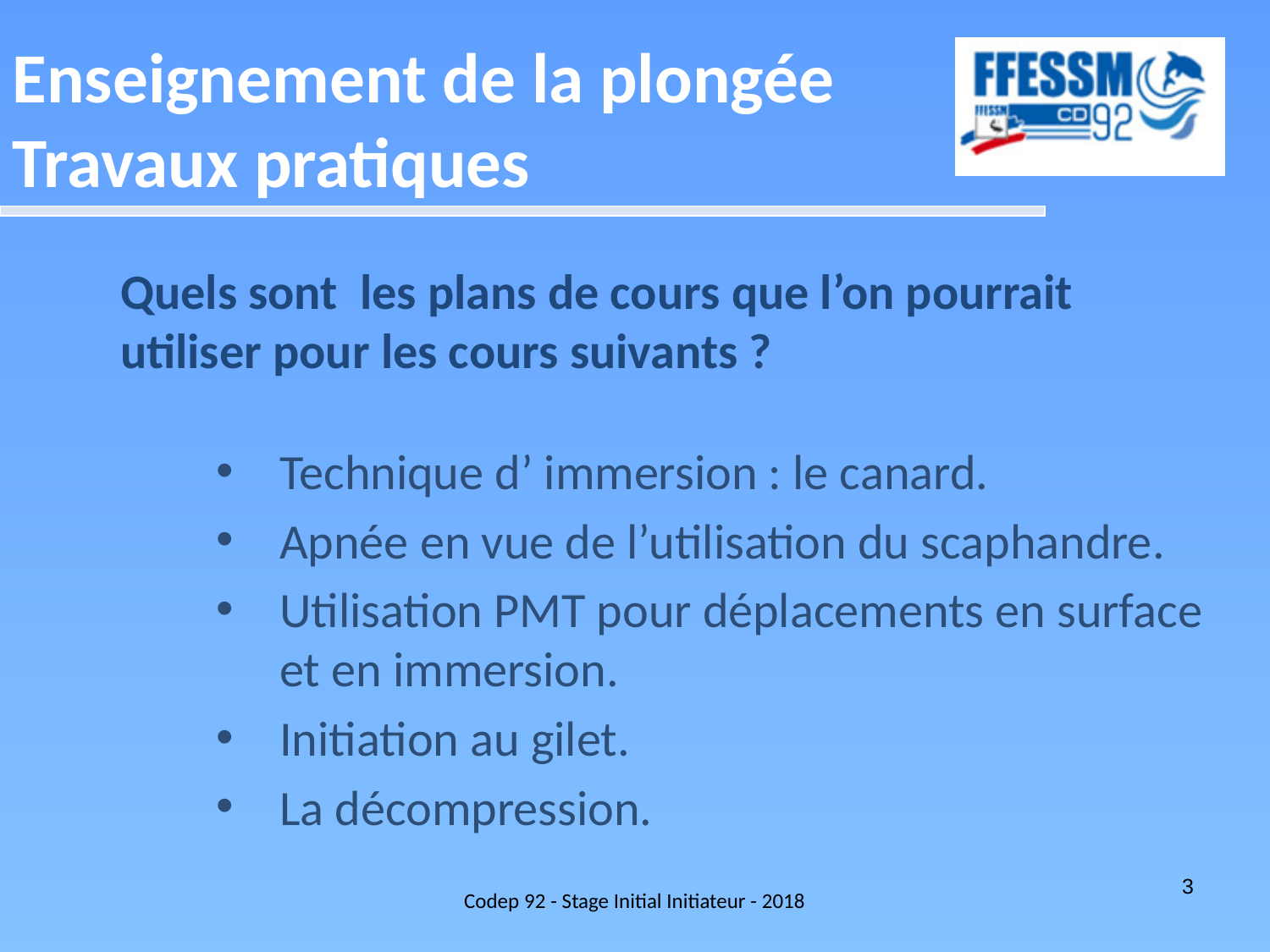

Enseignement de la plongée
Travaux pratiques
Quels sont  les plans de cours que l’on pourrait utiliser pour les cours suivants ?
Technique d’ immersion : le canard.
Apnée en vue de l’utilisation du scaphandre.
Utilisation PMT pour déplacements en surface et en immersion.
Initiation au gilet.
La décompression.
Codep 92 - Stage Initial Initiateur - 2018
3